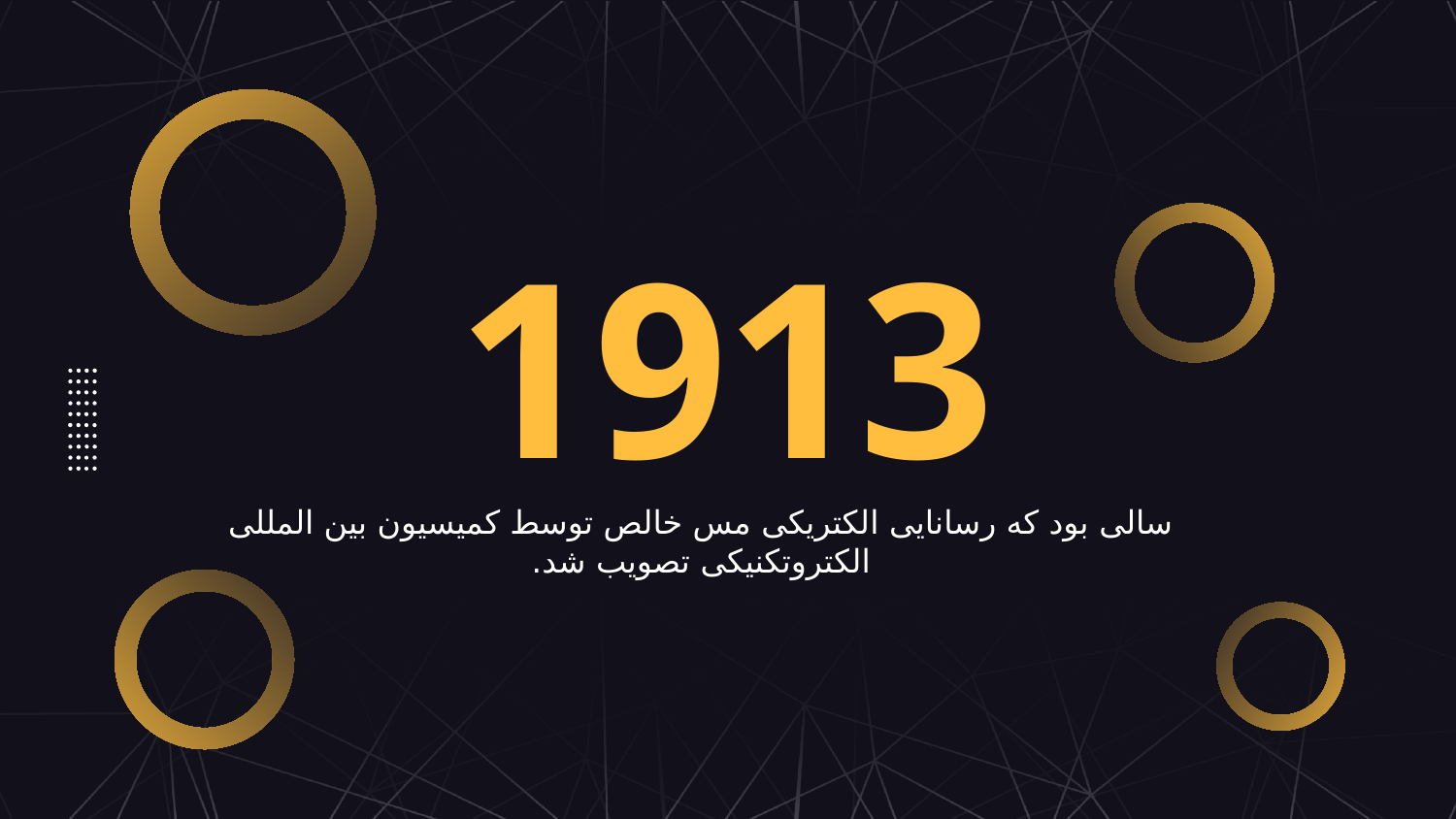

# 1913
سالی بود که رسانایی الکتریکی مس خالص توسط کمیسیون بین المللی الکتروتکنیکی تصویب شد.